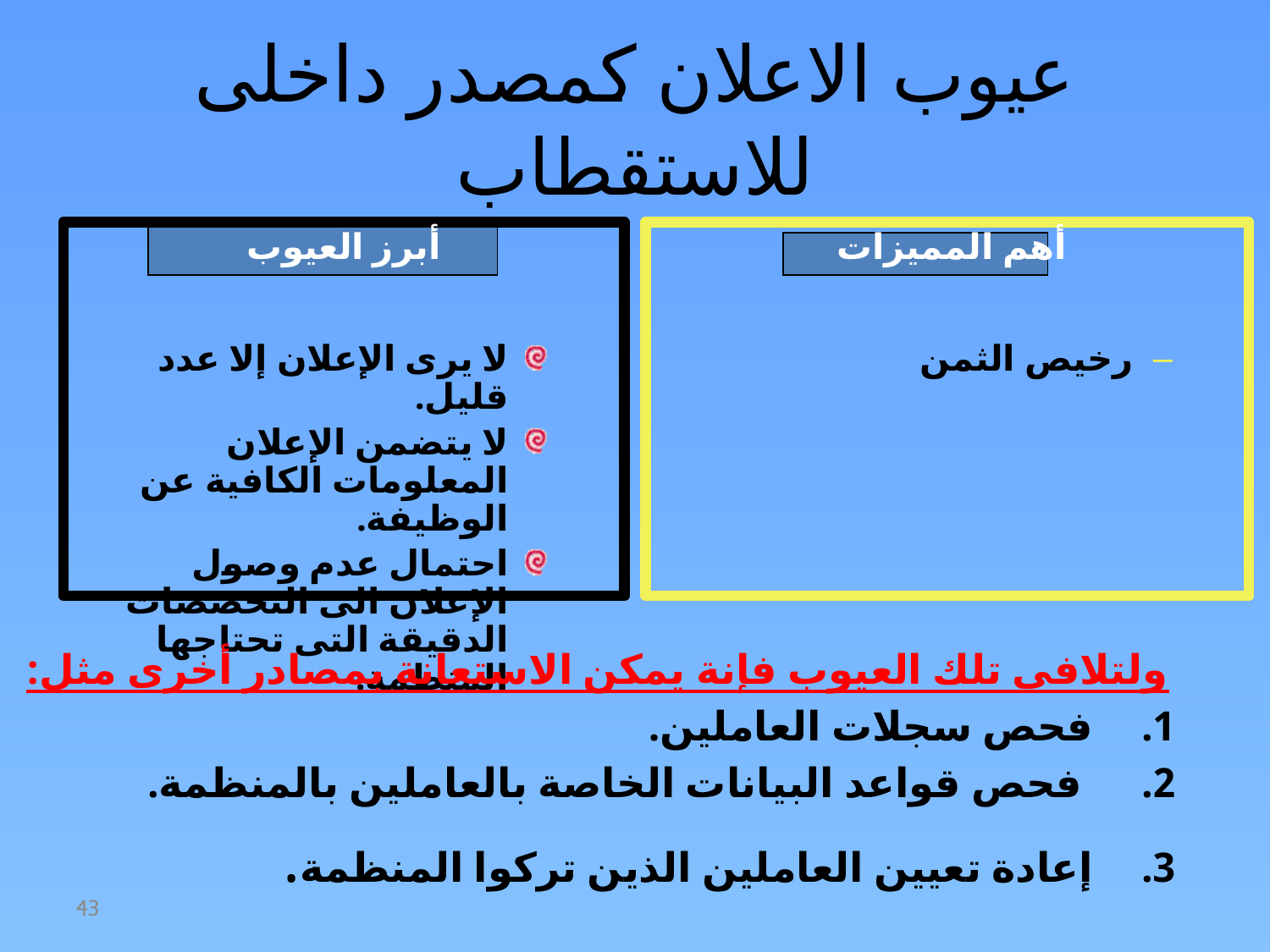

# عيوب الاعلان كمصدر داخلى للاستقطاب
أبرز العيوب

لا يرى الإعلان إلا عدد قليل.
لا يتضمن الإعلان المعلومات الكافية عن الوظيفة.
احتمال عدم وصول الإعلان الى التخصصات الدقيقة التى تحتاجها المنظمة.

أهم المميزات

رخيص الثمن

ولتلافى تلك العيوب فإنة يمكن الاستعانة بمصادر أخرى مثل:
فحص سجلات العاملين.
 فحص قواعد البيانات الخاصة بالعاملين بالمنظمة.
إعادة تعيين العاملين الذين تركوا المنظمة.
43